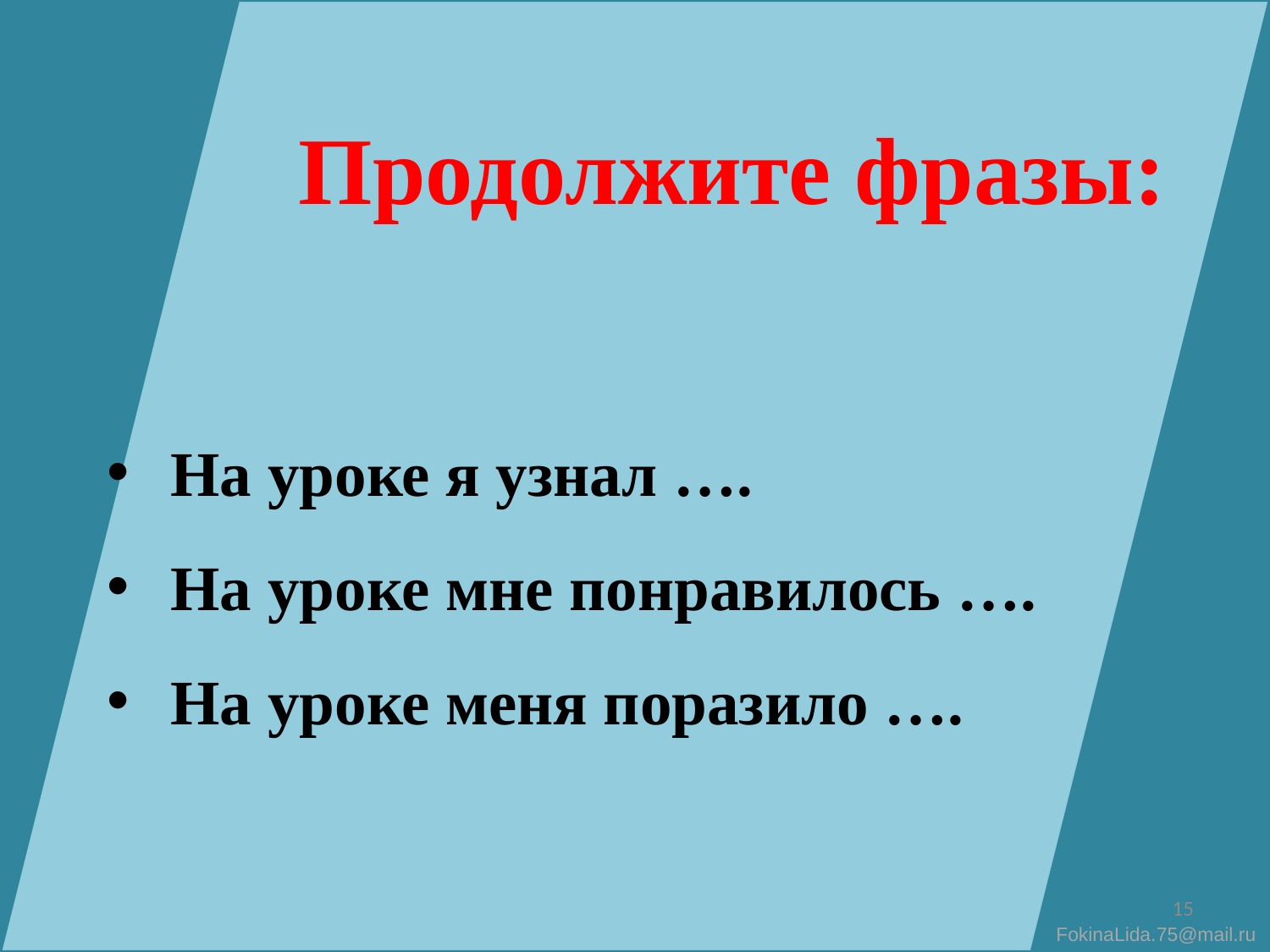

Продолжите фразы:

На уроке я узнал ….
На уроке мне понравилось ….
На уроке меня поразило ….
15